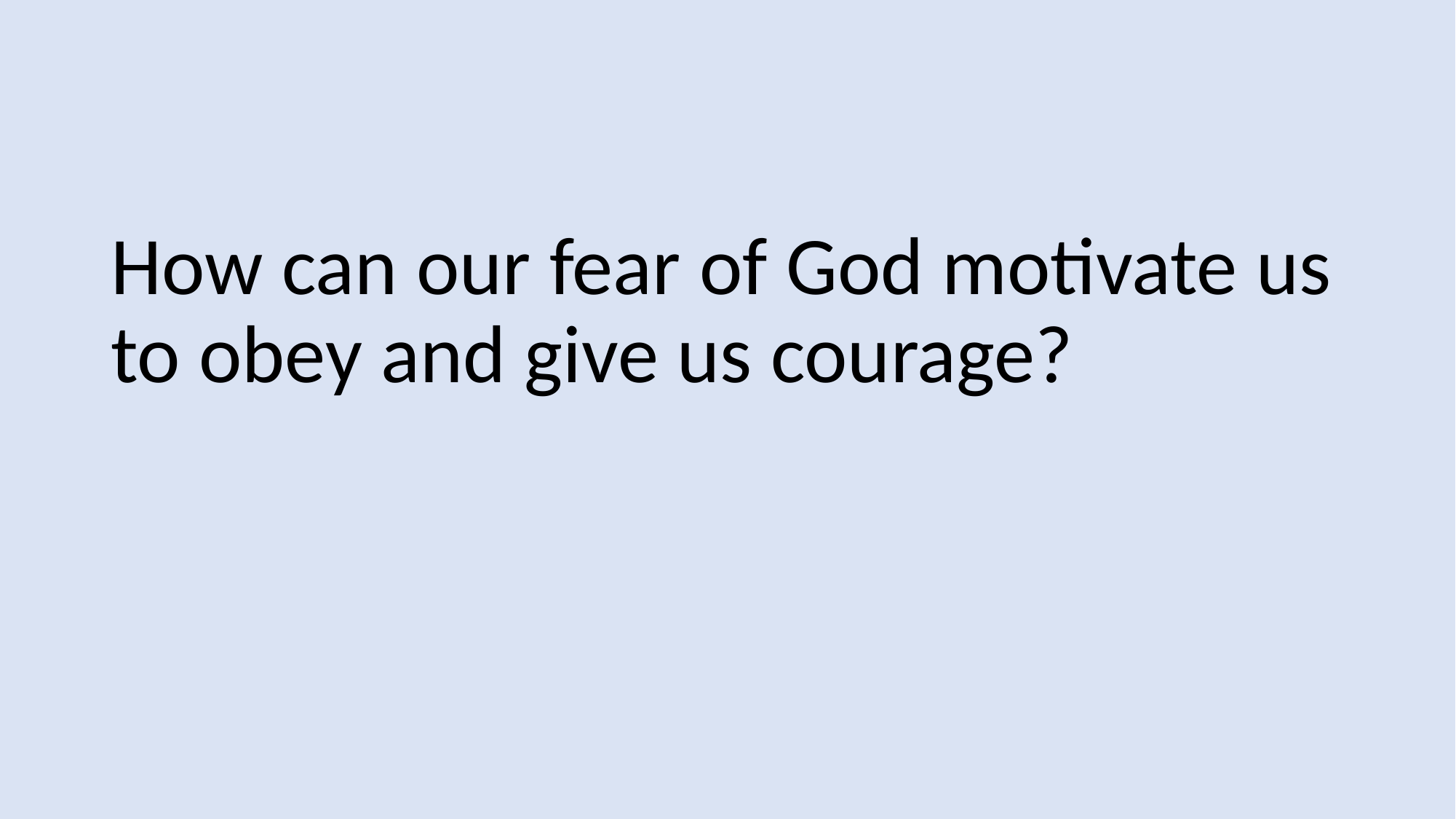

How can our fear of God motivate us to obey and give us courage?